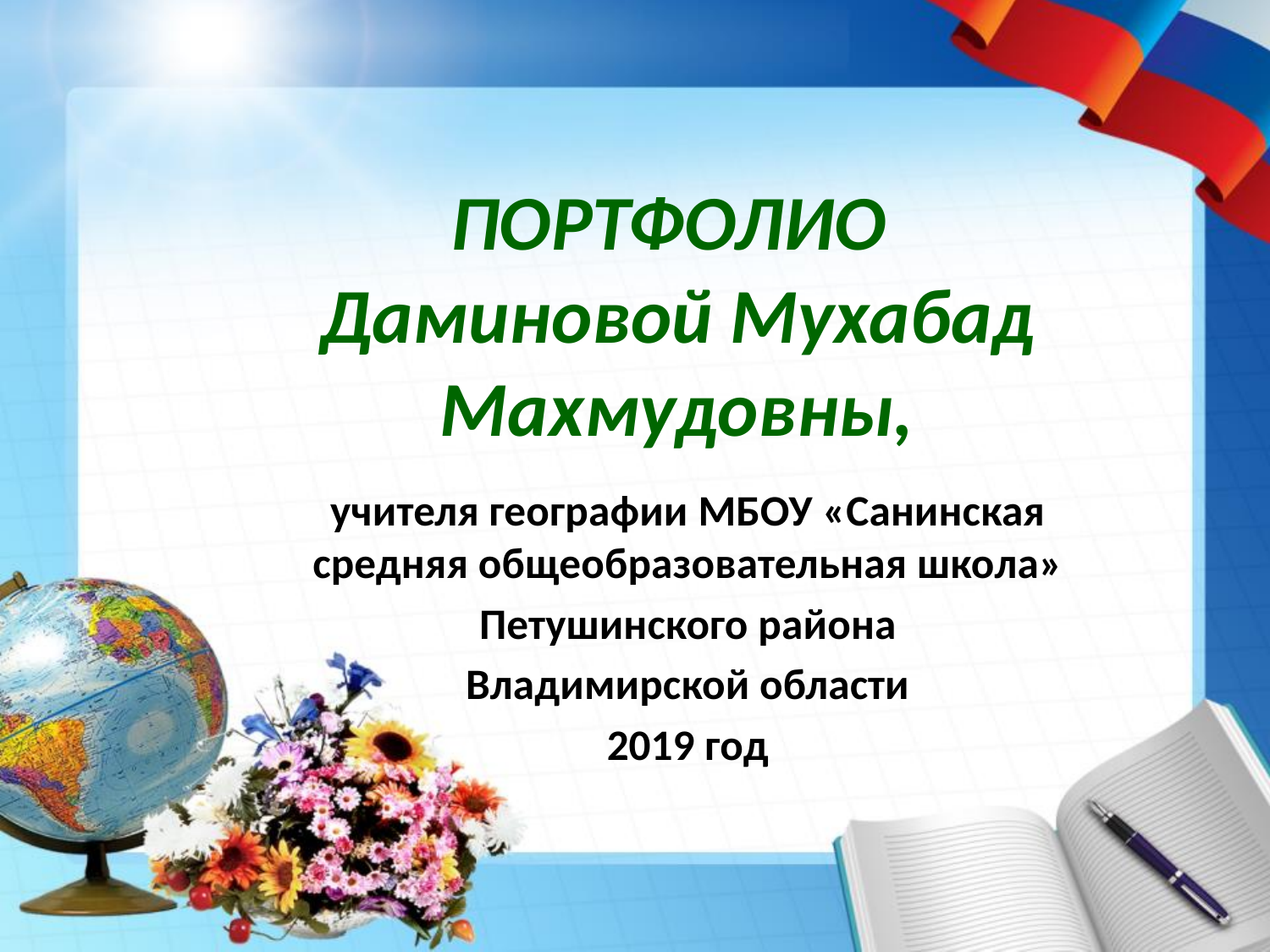

# ПОРТФОЛИО Даминовой Мухабад Махмудовны,
учителя географии МБОУ «Санинская средняя общеобразовательная школа»
Петушинского района
Владимирской области
2019 год